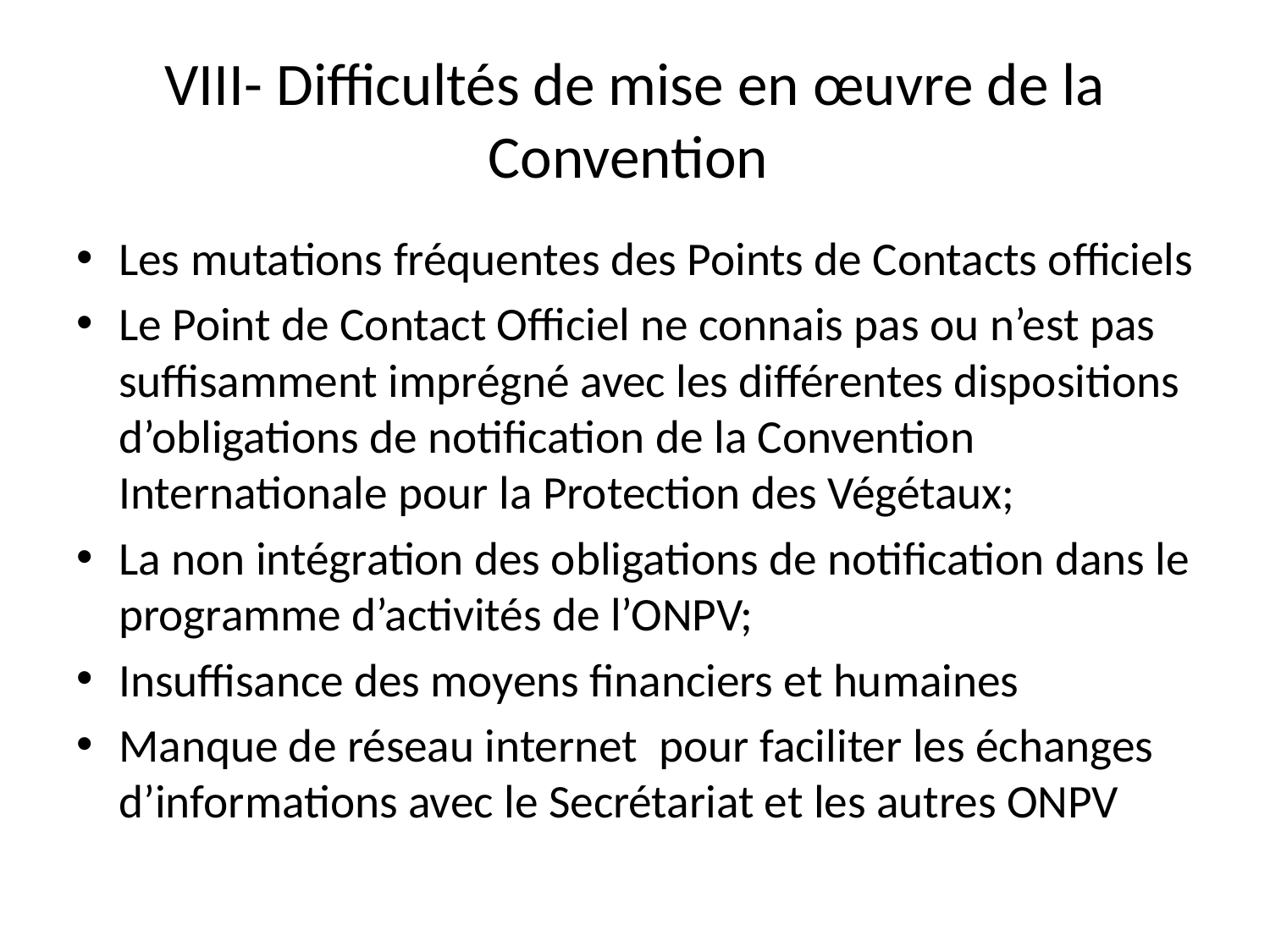

# VIII- Difficultés de mise en œuvre de la Convention
Les mutations fréquentes des Points de Contacts officiels
Le Point de Contact Officiel ne connais pas ou n’est pas suffisamment imprégné avec les différentes dispositions d’obligations de notification de la Convention Internationale pour la Protection des Végétaux;
La non intégration des obligations de notification dans le programme d’activités de l’ONPV;
Insuffisance des moyens financiers et humaines
Manque de réseau internet  pour faciliter les échanges d’informations avec le Secrétariat et les autres ONPV